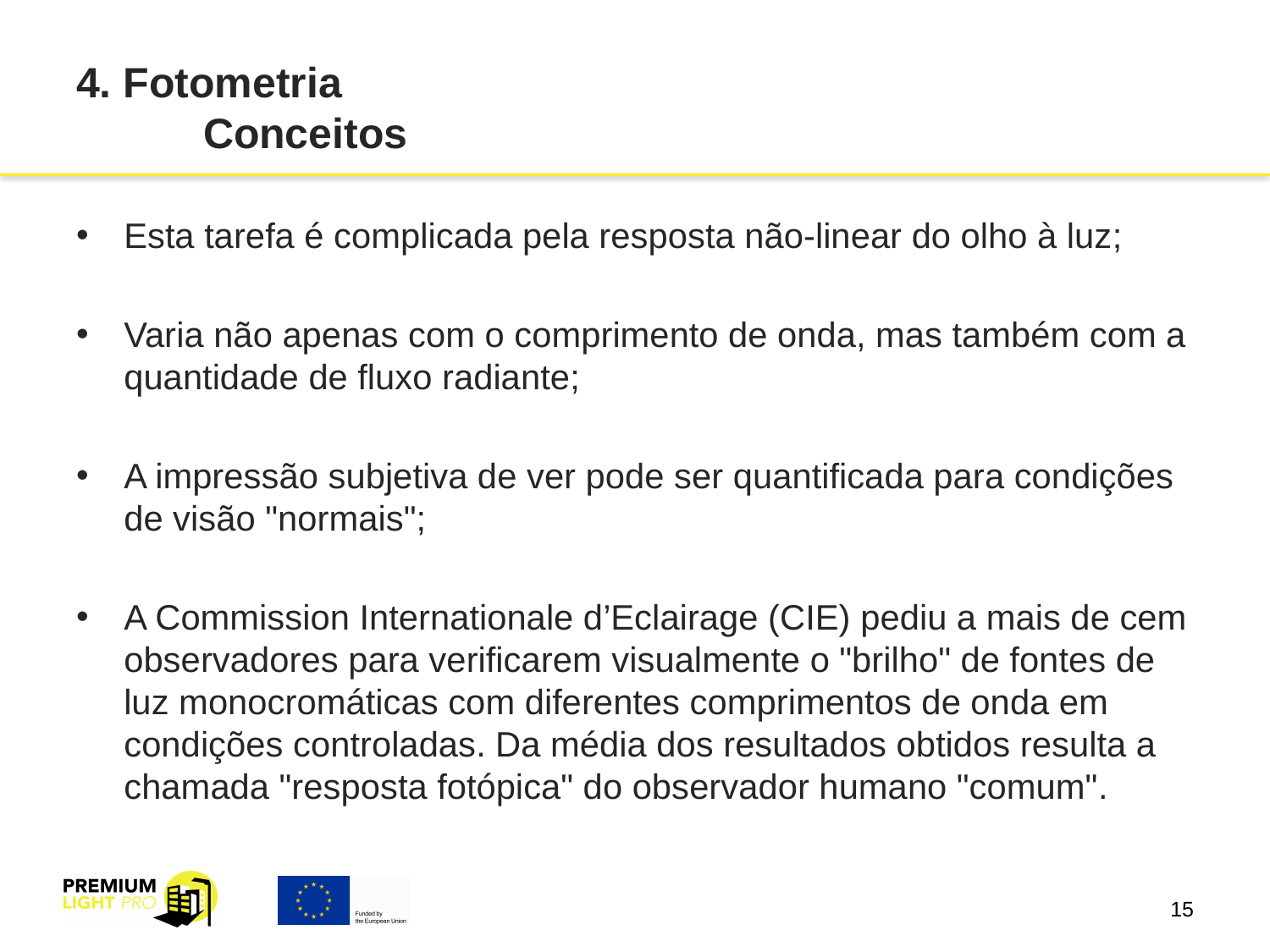

# 4. Fotometria Conceitos
Esta tarefa é complicada pela resposta não-linear do olho à luz;

Varia não apenas com o comprimento de onda, mas também com a quantidade de fluxo radiante;

A impressão subjetiva de ver pode ser quantificada para condições de visão "normais";

A Commission Internationale d’Eclairage (CIE) pediu a mais de cem observadores para verificarem visualmente o "brilho" de fontes de luz monocromáticas com diferentes comprimentos de onda em condições controladas. Da média dos resultados obtidos resulta a chamada "resposta fotópica" do observador humano "comum".